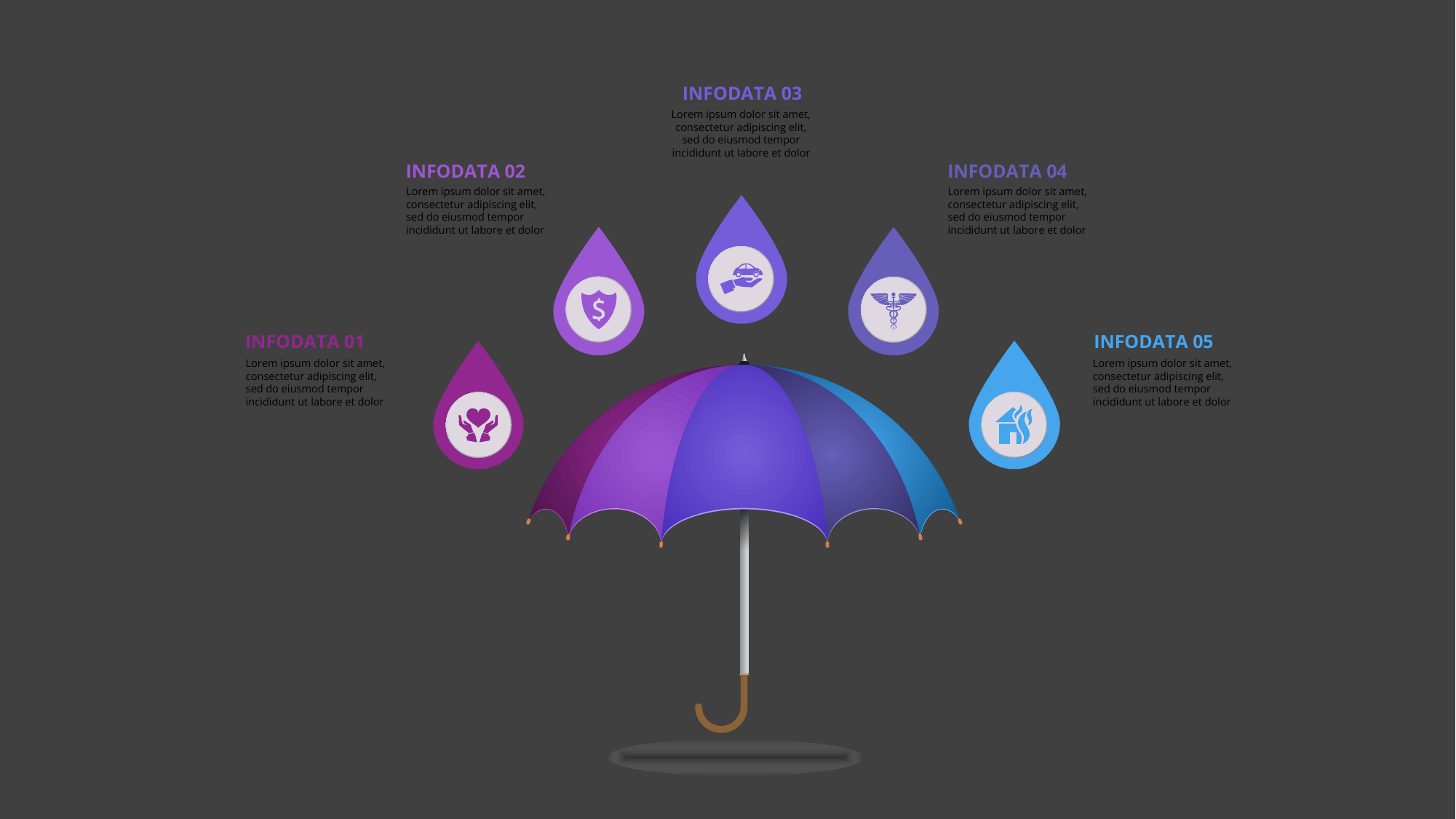

INFODATA 03
Lorem ipsum dolor sit amet, consectetur adipiscing elit, sed do eiusmod tempor incididunt ut labore et dolor
INFODATA 02
INFODATA 04
Lorem ipsum dolor sit amet, consectetur adipiscing elit, sed do eiusmod tempor incididunt ut labore et dolor
Lorem ipsum dolor sit amet, consectetur adipiscing elit, sed do eiusmod tempor incididunt ut labore et dolor

INFODATA 01
INFODATA 05

Lorem ipsum dolor sit amet, consectetur adipiscing elit, sed do eiusmod tempor incididunt ut labore et dolor
Lorem ipsum dolor sit amet, consectetur adipiscing elit, sed do eiusmod tempor incididunt ut labore et dolor